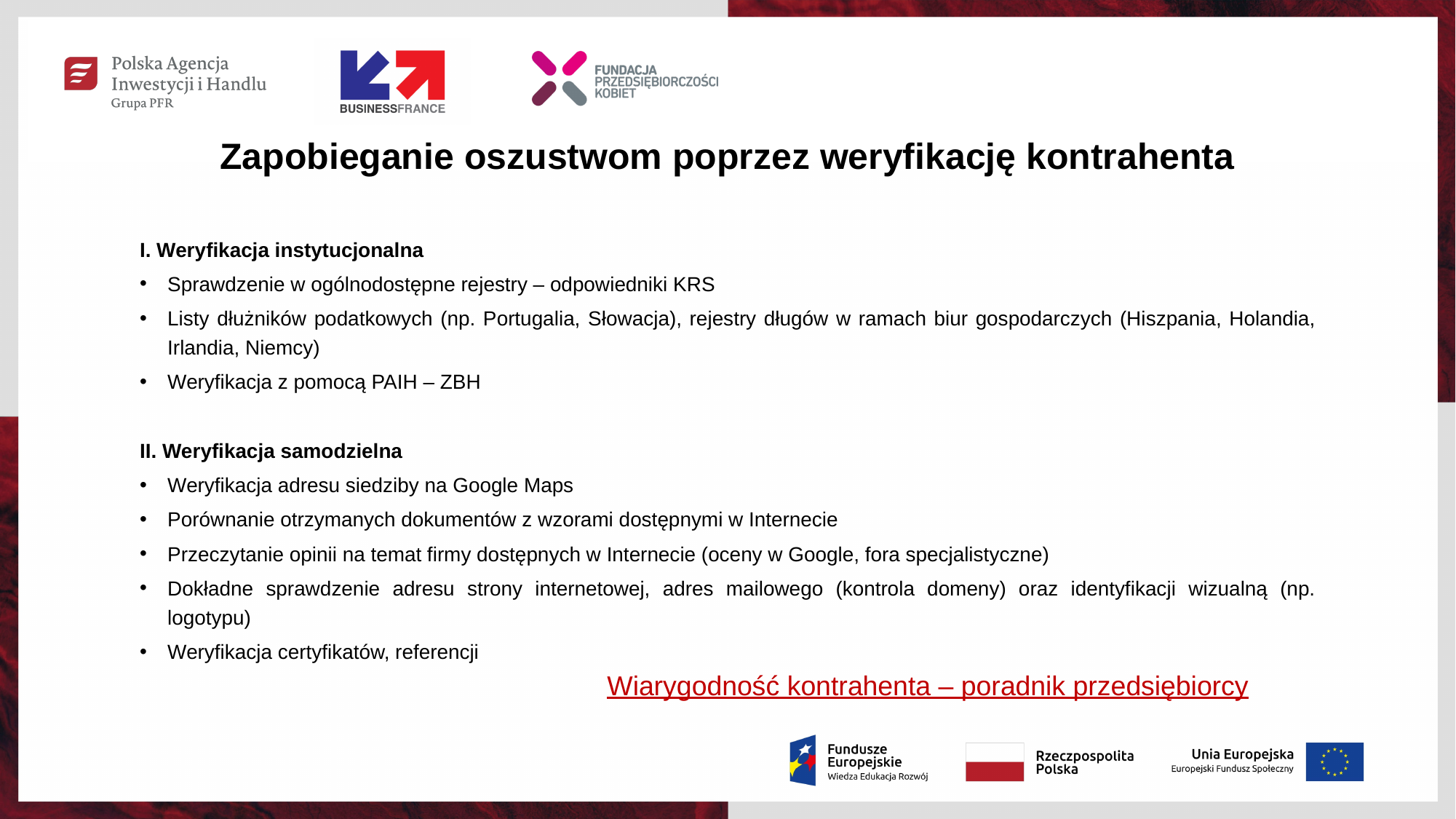

# Zapobieganie oszustwom poprzez weryfikację kontrahenta
I. Weryfikacja instytucjonalna
Sprawdzenie w ogólnodostępne rejestry – odpowiedniki KRS
Listy dłużników podatkowych (np. Portugalia, Słowacja), rejestry długów w ramach biur gospodarczych (Hiszpania, Holandia, Irlandia, Niemcy)
Weryfikacja z pomocą PAIH – ZBH

II. Weryfikacja samodzielna
Weryfikacja adresu siedziby na Google Maps
Porównanie otrzymanych dokumentów z wzorami dostępnymi w Internecie
Przeczytanie opinii na temat firmy dostępnych w Internecie (oceny w Google, fora specjalistyczne)
Dokładne sprawdzenie adresu strony internetowej, adres mailowego (kontrola domeny) oraz identyfikacji wizualną (np. logotypu)
Weryfikacja certyfikatów, referencji

Wiarygodność kontrahenta – poradnik przedsiębiorcy